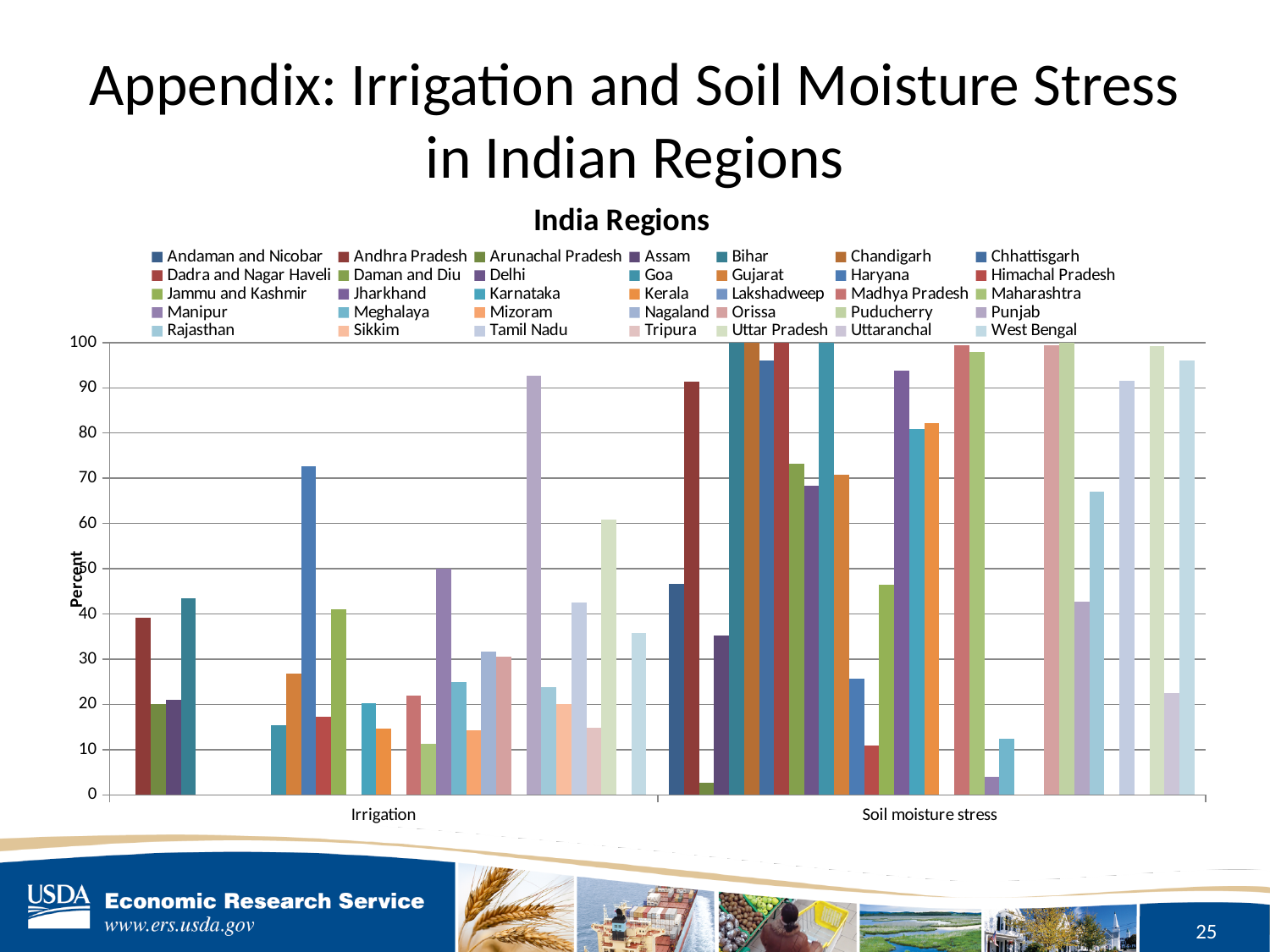

# Appendix: Irrigation and Soil Moisture Stress in Indian Regions

### Chart: India Regions

| Category | Andaman and Nicobar | Andhra Pradesh | Arunachal Pradesh | Assam | Bihar | Chandigarh | Chhattisgarh | Dadra and Nagar Haveli | Daman and Diu | Delhi | Goa | Gujarat | Haryana | Himachal Pradesh | Jammu and Kashmir | Jharkhand | Karnataka | Kerala | Lakshadweep | Madhya Pradesh | Maharashtra | Manipur | Meghalaya | Mizoram | Nagaland | Orissa | Puducherry | Punjab | Rajasthan | Sikkim | Tamil Nadu | Tripura | Uttar Pradesh | Uttaranchal | West Bengal |
|---|---|---|---|---|---|---|---|---|---|---|---|---|---|---|---|---|---|---|---|---|---|---|---|---|---|---|---|---|---|---|---|---|---|---|---|
| Irrigation | None | 39.110707803992916 | 20.0 | 21.03321033210331 | 43.50649350649352 | None | None | None | None | None | 15.384615384615385 | 26.8030139935415 | 72.62569832402234 | 17.24137931034486 | 41.09589041095889 | None | 20.3275529865126 | 14.666666666666654 | None | 22.034764826175884 | 11.371237458194047 | 50.0 | 25.0 | 14.285714285714281 | 31.578947368421048 | 30.634920634920665 | None | 92.65402843601896 | 23.809523809523842 | 20.0 | 42.473118279569746 | 14.814814814814813 | 60.92485549132958 | None | 35.83489681050653 |
| Soil moisture stress  | 46.67873578853755 | 91.29691471458565 | 2.6402265215867877 | 35.15467730112786 | 100.0 | 100.0 | 96.07783723697816 | 100.0 | 73.21602236810114 | 68.28976872841547 | 100.0 | 70.84820861154301 | 25.749058243344415 | 10.836059368198354 | 46.41277975589758 | 93.87265729466549 | 80.90329233335314 | 82.24578272775064 | None | 99.44616380482475 | 97.83505815083663 | 4.0 | 12.489165005581572 | 0.0 | 0.0 | 99.47058222719245 | 100.0 | 42.712781869745896 | 67.06223131422702 | 0.0 | 91.56812114733825 | 0.0 | 99.29984966463525 | 22.48136922752917 | 95.97626308696829 |